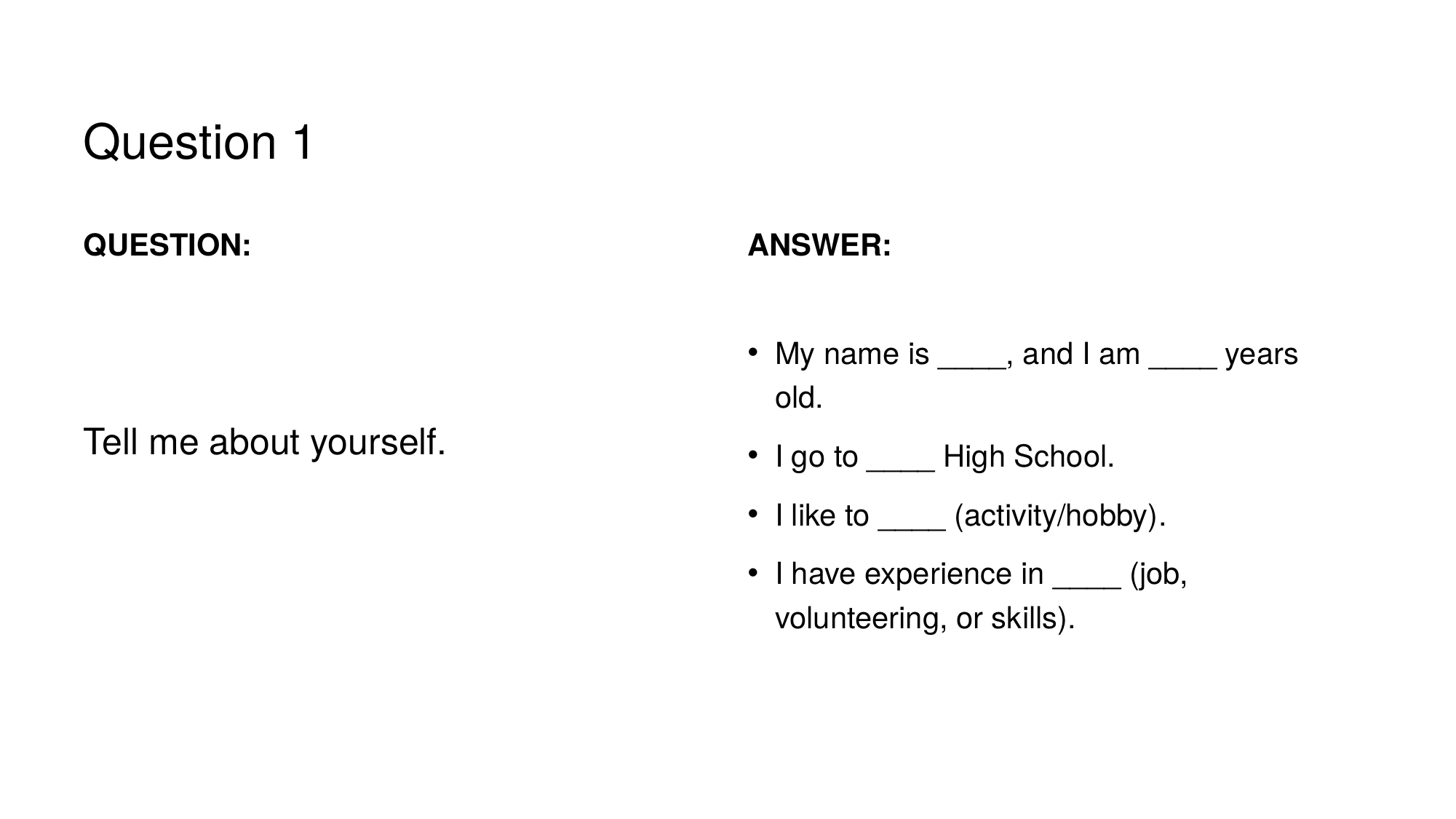

# Question 1
Question:
Answer:
My name is ____, and I am ____ years old.
I go to ____ High School.
I like to ____ (activity/hobby).
I have experience in ____ (job, volunteering, or skills).

Tell me about yourself.